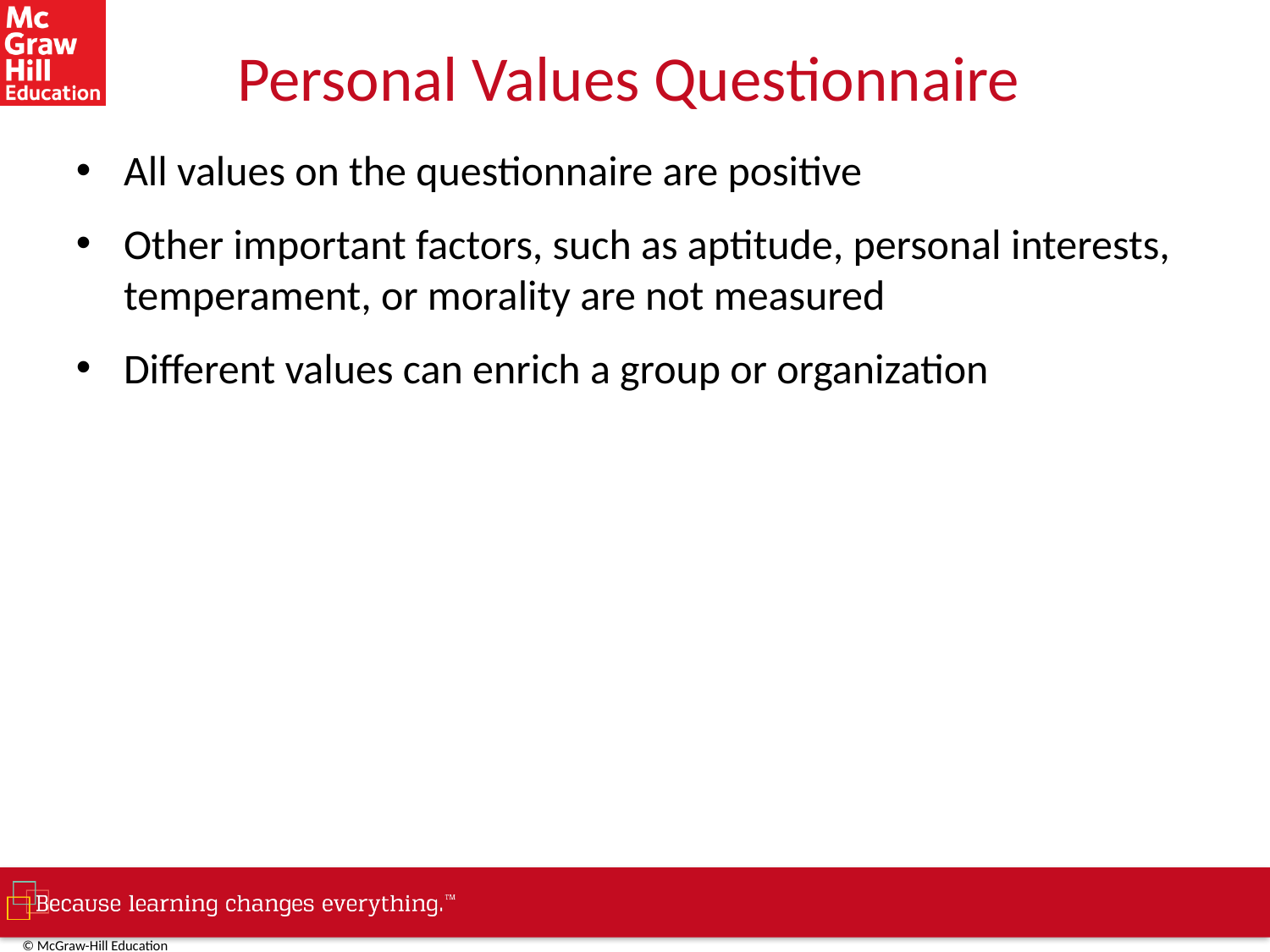

# Personal Values Questionnaire
All values on the questionnaire are positive
Other important factors, such as aptitude, personal interests, temperament, or morality are not measured
Different values can enrich a group or organization